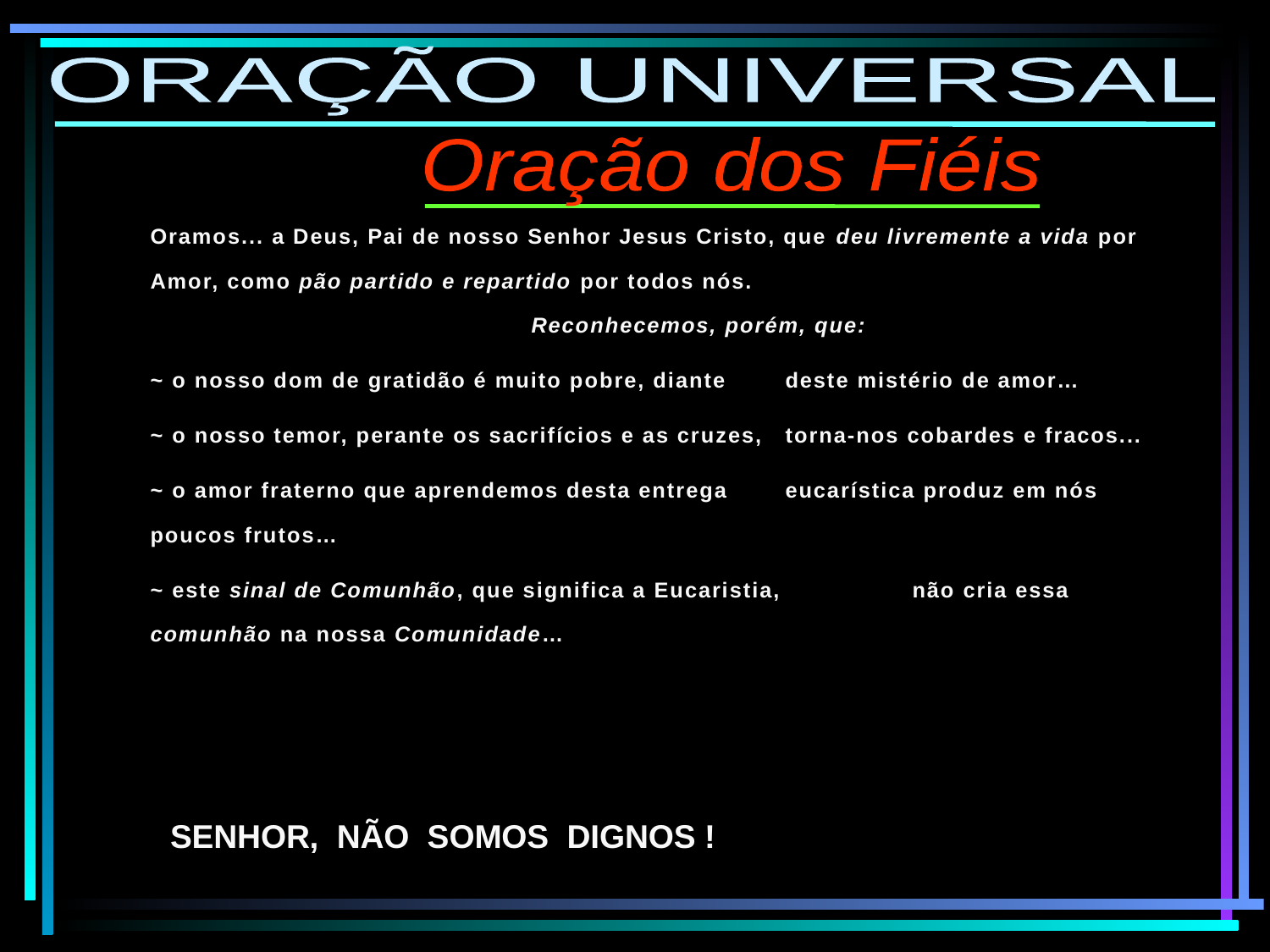

ORAÇÃO UNIVERSAL

Oração dos Fiéis

Oramos... a Deus, Pai de nosso Senhor Jesus Cristo, que deu livremente a vida por Amor, como pão partido e repartido por todos nós.
			Reconhecemos, porém, que:
~ o nosso dom de gratidão é muito pobre, diante 	deste mistério de amor…
~ o nosso temor, perante os sacrifícios e as cruzes, 	torna-nos cobardes e fracos...
~ o amor fraterno que aprendemos desta entrega 	eucarística produz em nós poucos frutos…
~ este sinal de Comunhão, que significa a Eucaristia, 	não cria essa comunhão na nossa Comunidade…
SENHOR,  NÃO  SOMOS  DIGNOS !